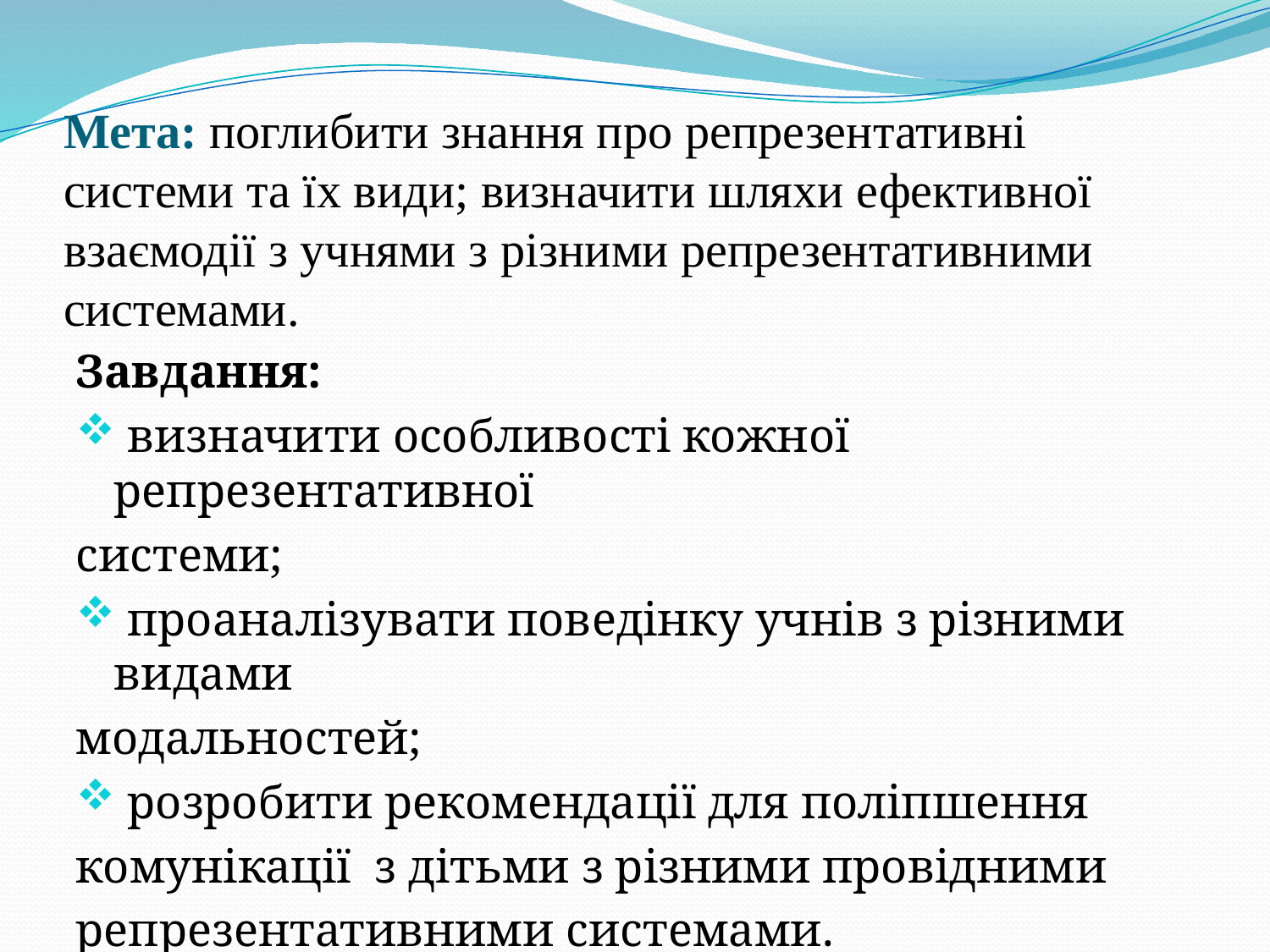

# Мета: поглибити знання про репрезентативні системи та їх види; визначити шляхи ефективної взаємодії з учнями з різними репрезентативними системами.
Завдання:
 визначити особливості кожної репрезентативної
системи;
 проаналізувати поведінку учнів з різними видами
модальностей;
 розробити рекомендації для поліпшення
комунікації  з дітьми з різними провідними
репрезентативними системами.